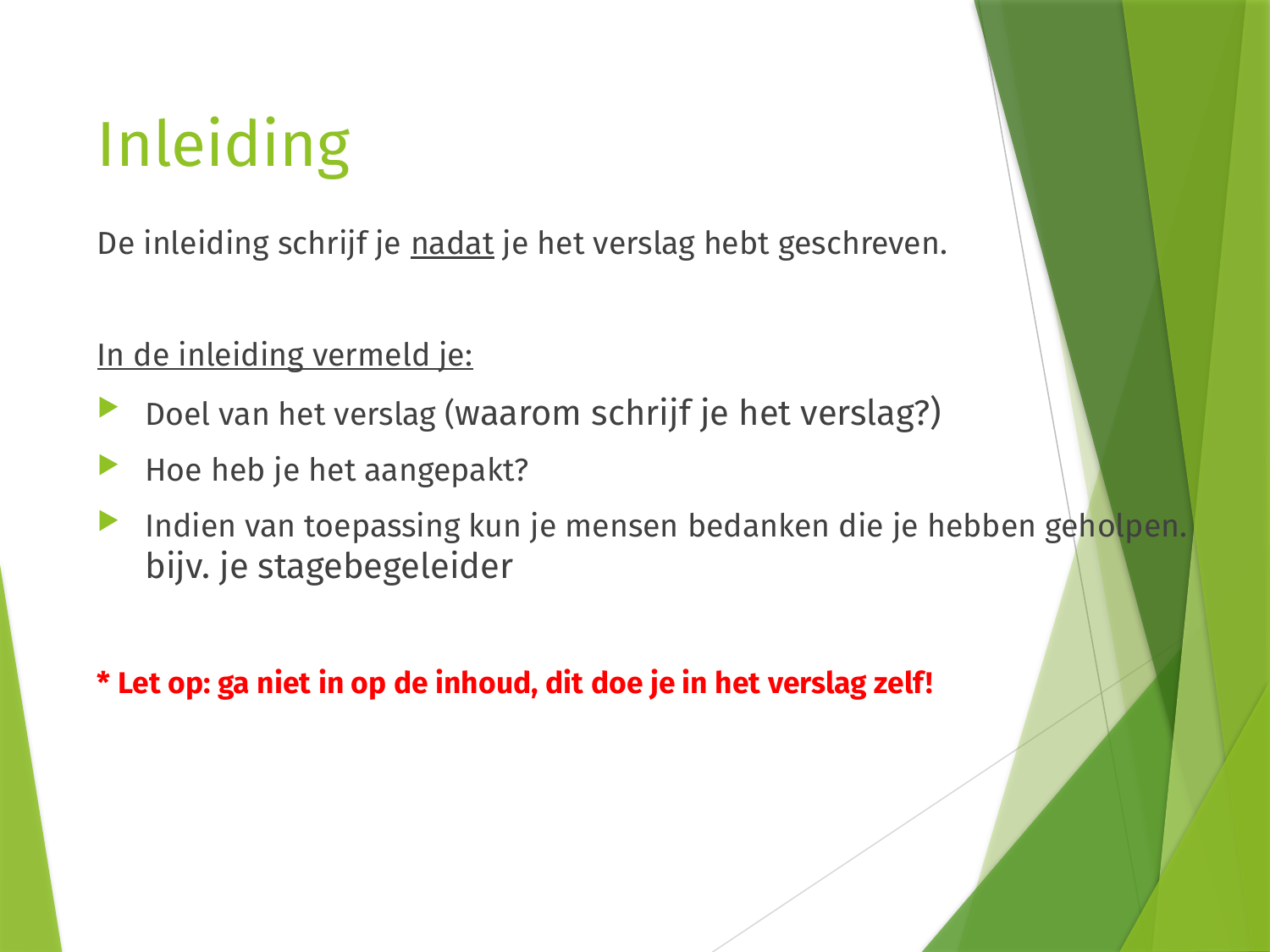

# Inleiding
De inleiding schrijf je nadat je het verslag hebt geschreven.

In de inleiding vermeld je:
Doel van het verslag (waarom schrijf je het verslag?)
Hoe heb je het aangepakt?
Indien van toepassing kun je mensen bedanken die je hebben geholpen.
bijv. je stagebegeleider

* Let op: ga niet in op de inhoud, dit doe je in het verslag zelf!